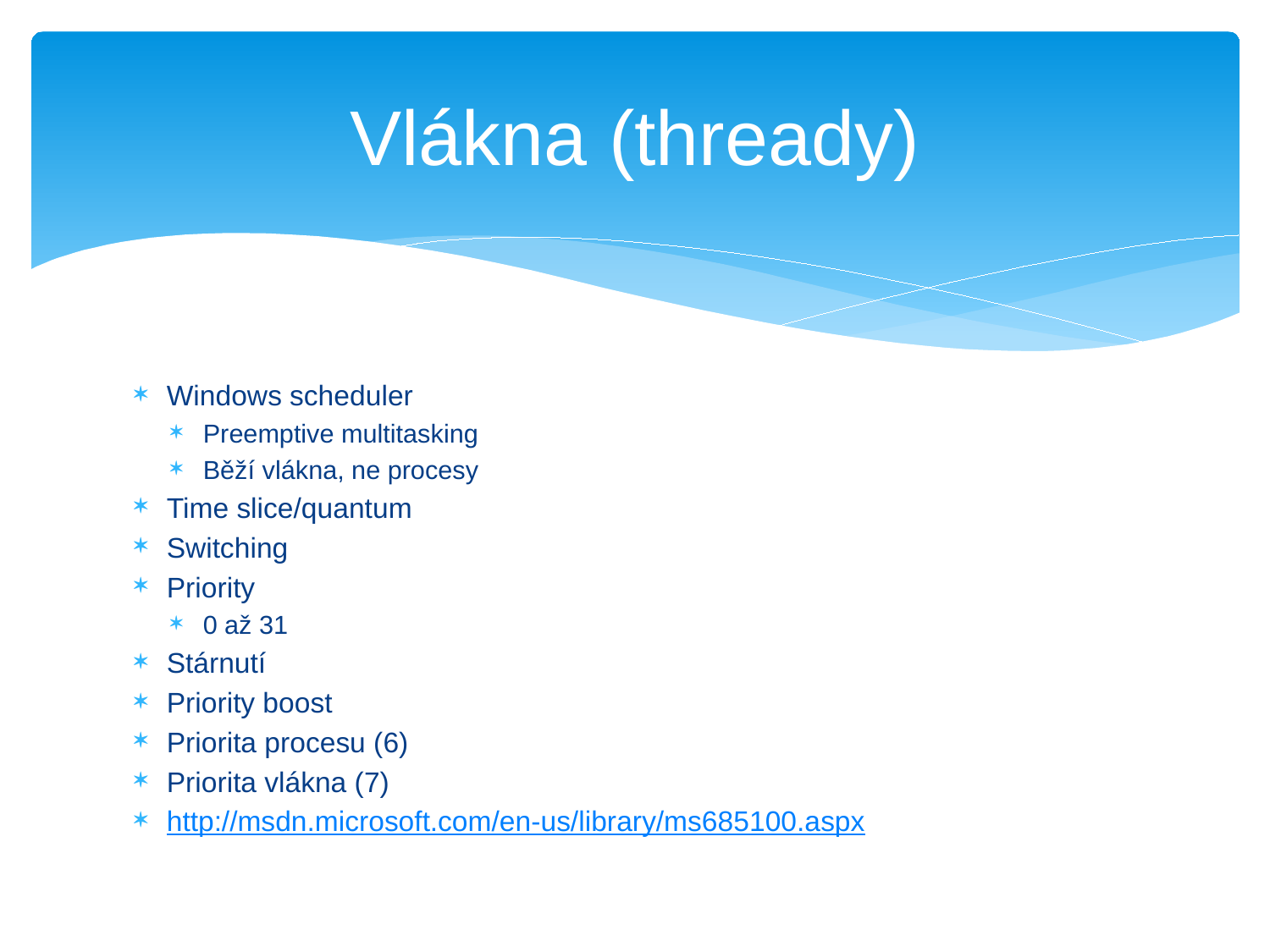

# Vlákna (thready)
Windows scheduler
Preemptive multitasking
Běží vlákna, ne procesy
Time slice/quantum
Switching
Priority
0 až 31
Stárnutí
Priority boost
Priorita procesu (6)
Priorita vlákna (7)
http://msdn.microsoft.com/en-us/library/ms685100.aspx